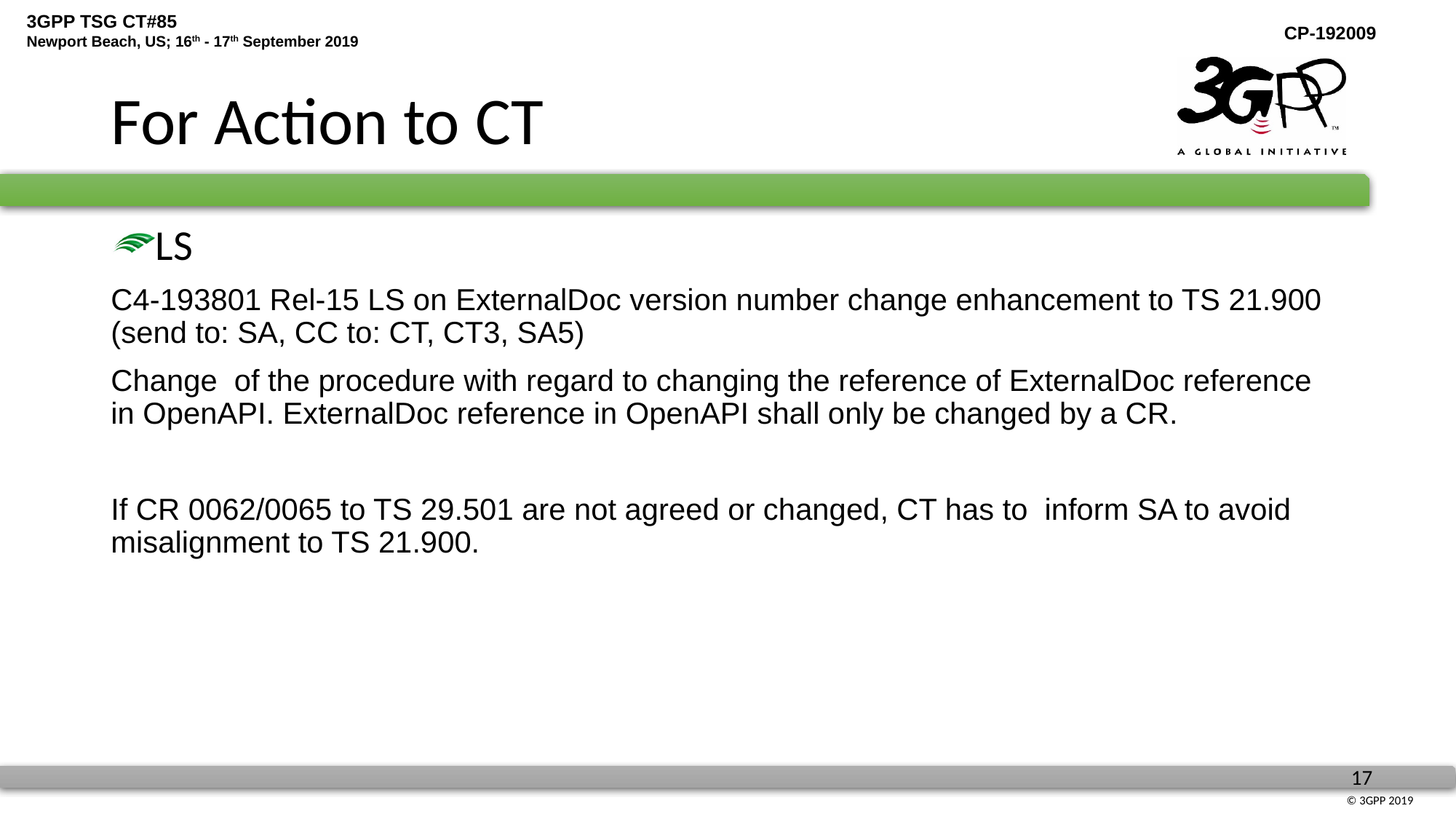

# For Action to CT
LS
C4-193801 Rel-15 LS on ExternalDoc version number change enhancement to TS 21.900 (send to: SA, CC to: CT, CT3, SA5)
Change  of the procedure with regard to changing the reference of ExternalDoc reference in OpenAPI. ExternalDoc reference in OpenAPI shall only be changed by a CR.

If CR 0062/0065 to TS 29.501 are not agreed or changed, CT has to  inform SA to avoid misalignment to TS 21.900.